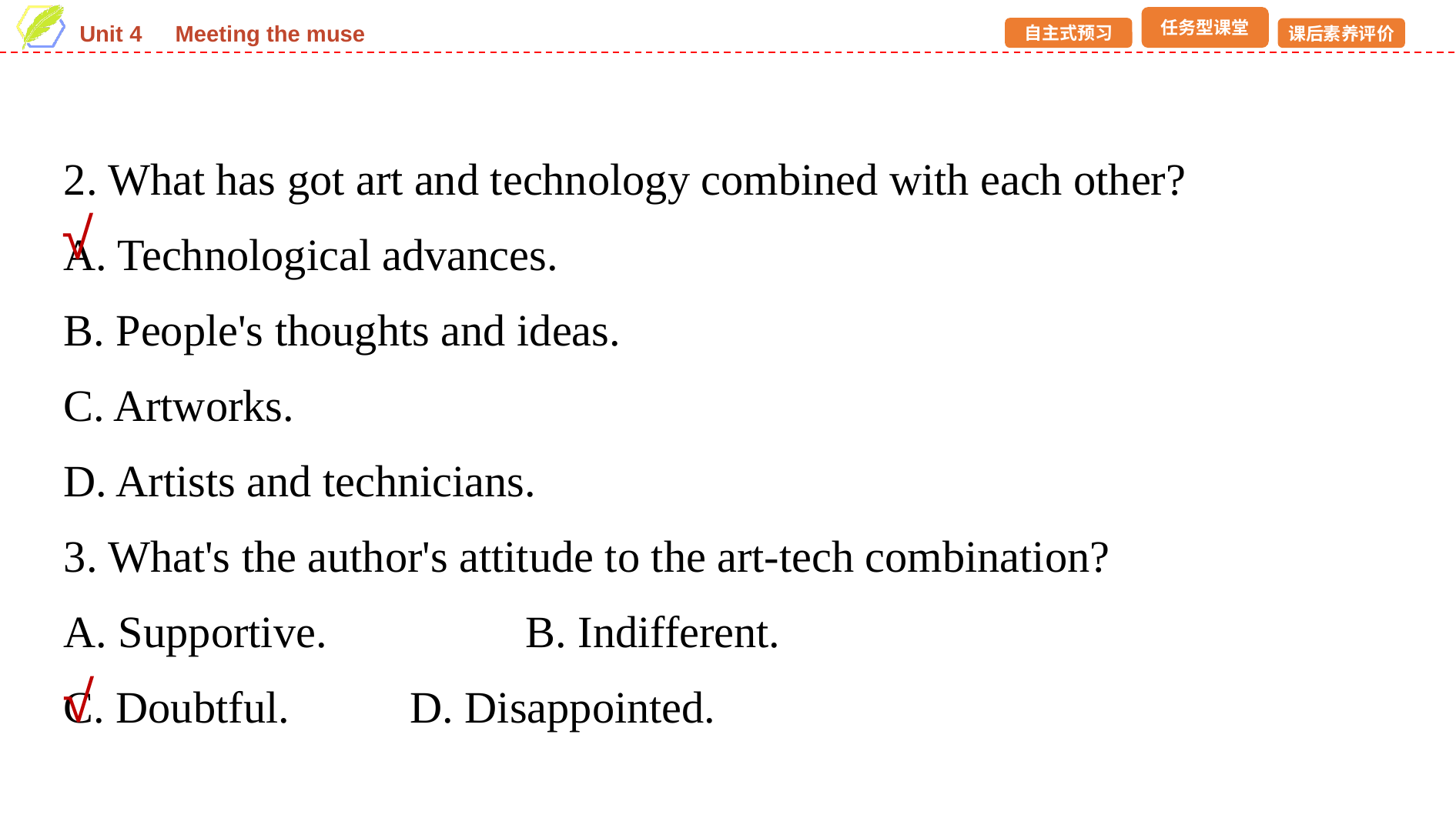

2. What has got art and technology combined with each other?
A. Technological advances.
B. People's thoughts and ideas.
C. Artworks.
D. Artists and technicians.
3. What's the author's attitude to the art-tech combination?
A. Supportive.　　	B. Indifferent.
C. Doubtful. 	D. Disappointed.
√
√